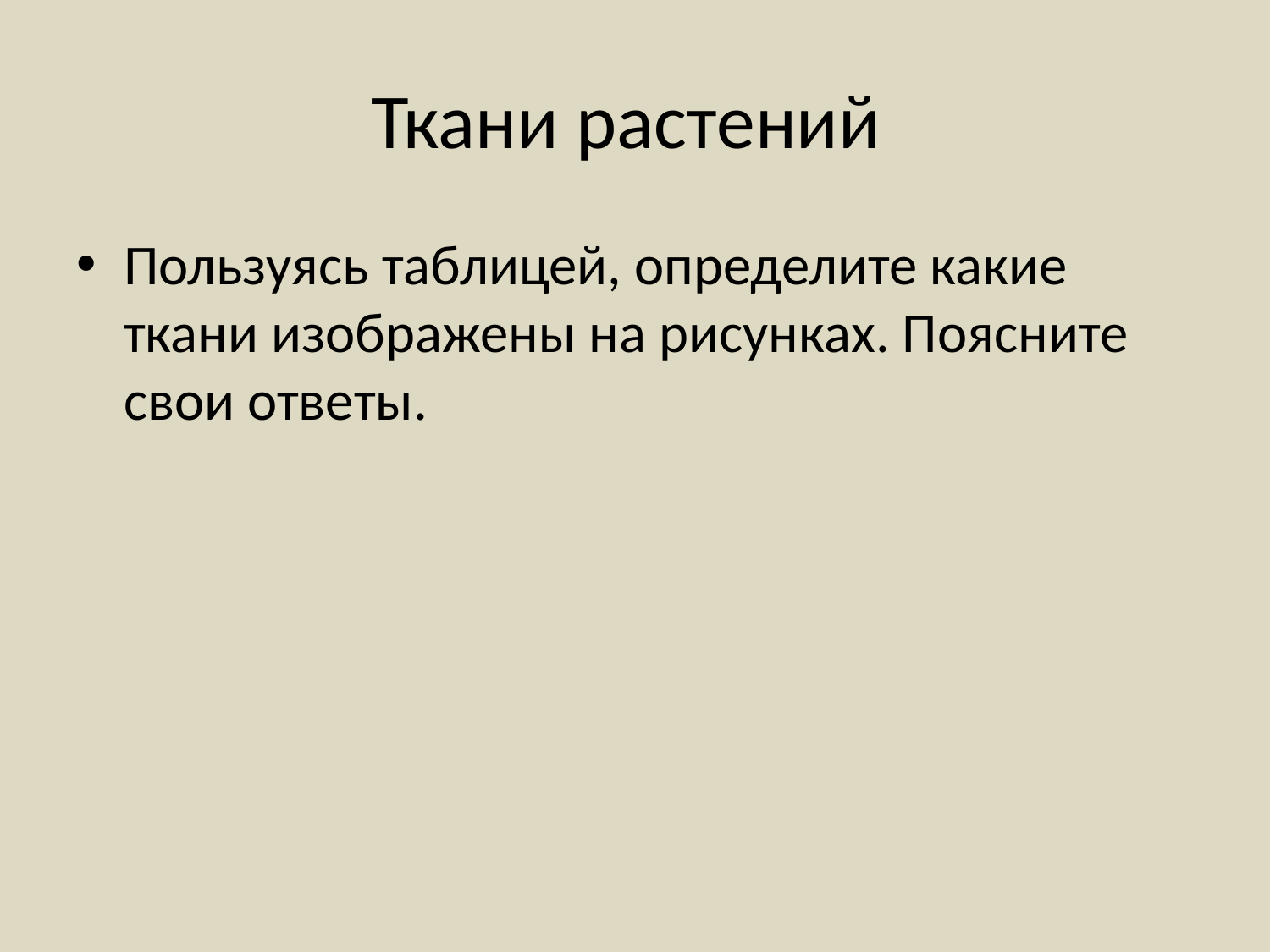

# Ткани растений
Пользуясь таблицей, определите какие ткани изображены на рисунках. Поясните свои ответы.